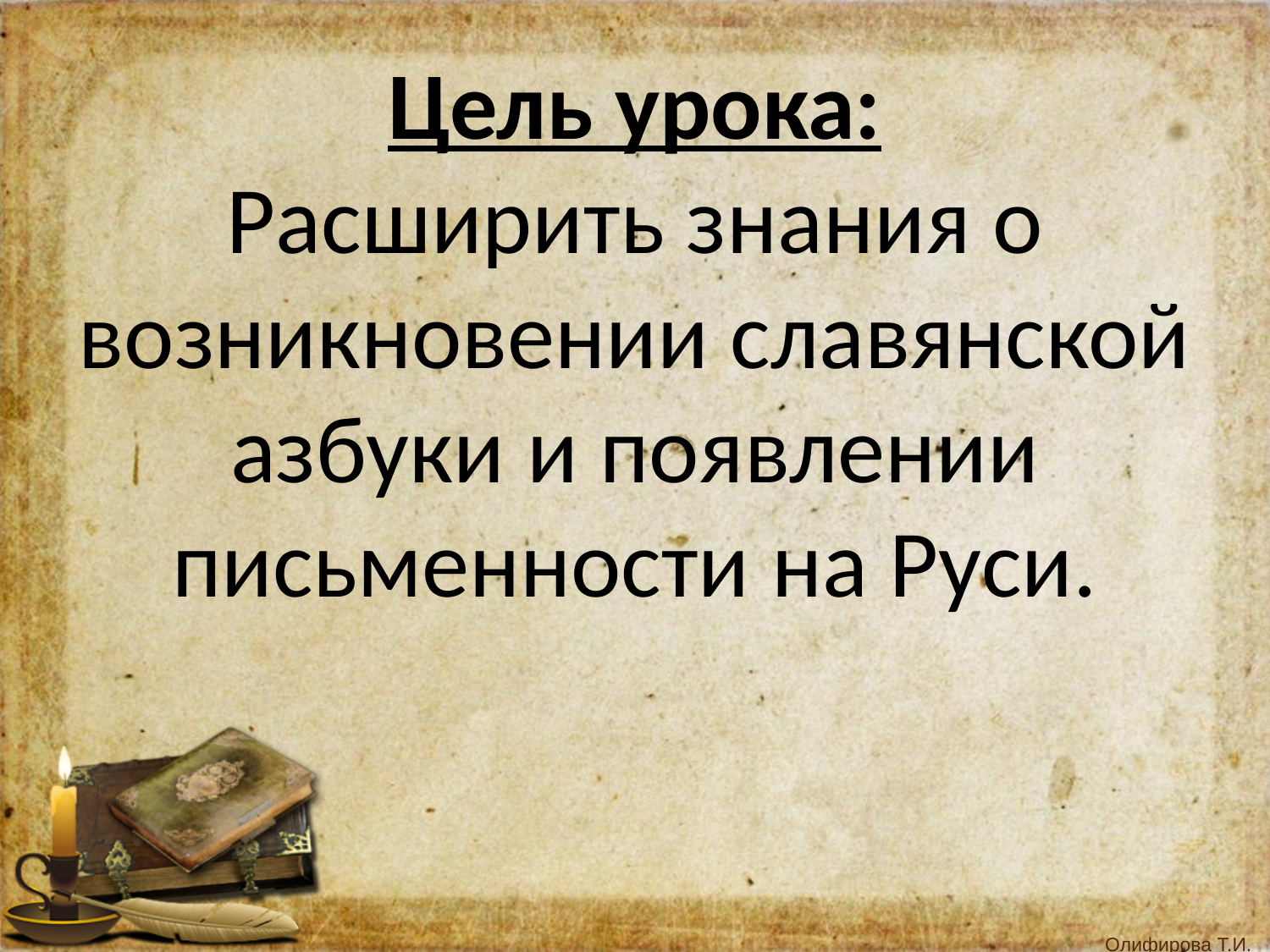

# Цель урока: Расширить знания о возникновении славянской азбуки и появлении письменности на Руси.